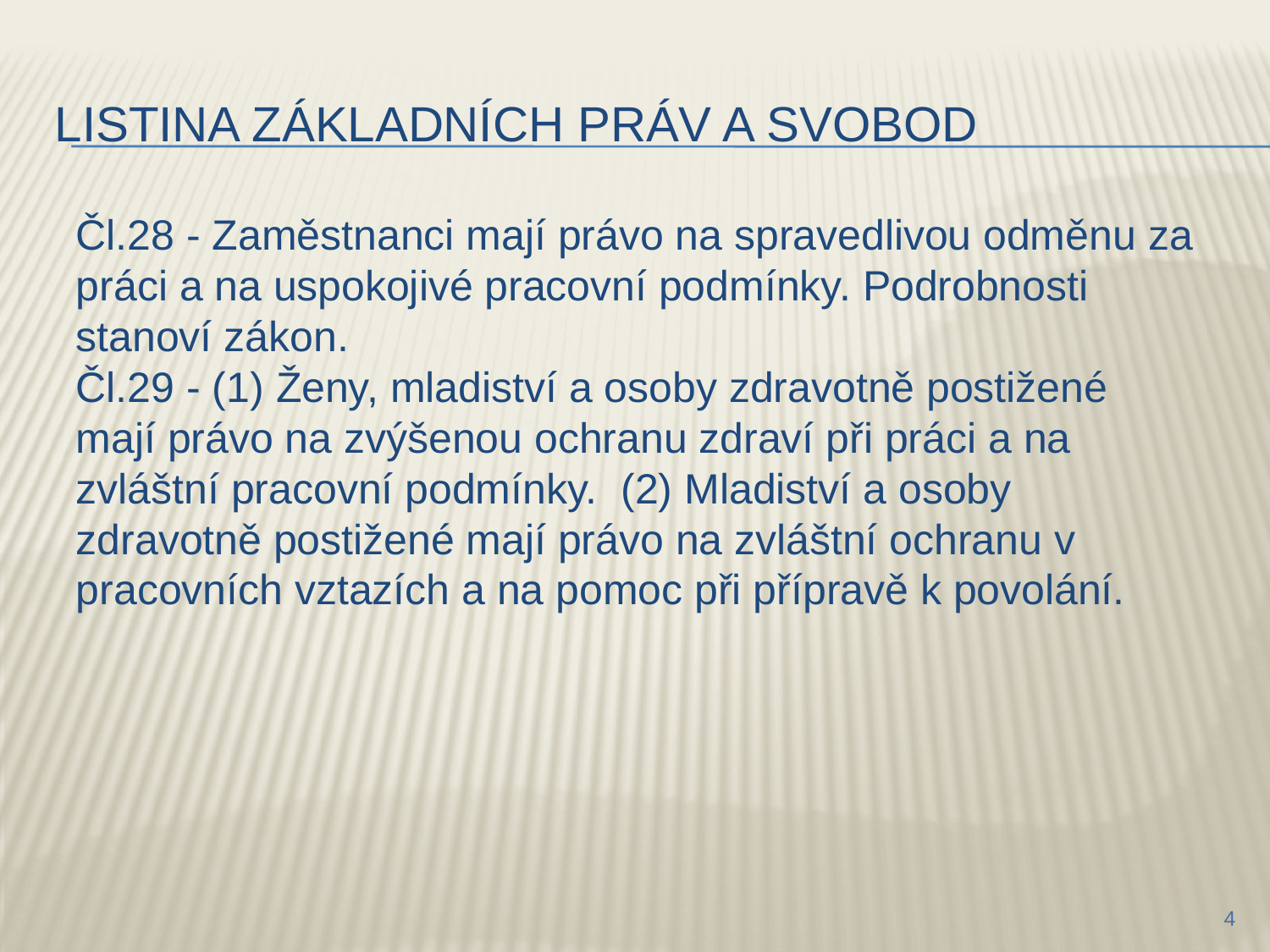

# Listina základních práv a svobod
Čl.28 - Zaměstnanci mají právo na spravedlivou odměnu za práci a na uspokojivé pracovní podmínky. Podrobnosti stanoví zákon.
Čl.29 - (1) Ženy, mladiství a osoby zdravotně postižené mají právo na zvýšenou ochranu zdraví při práci a na zvláštní pracovní podmínky.  (2) Mladiství a osoby zdravotně postižené mají právo na zvláštní ochranu v pracovních vztazích a na pomoc při přípravě k povolání.
4